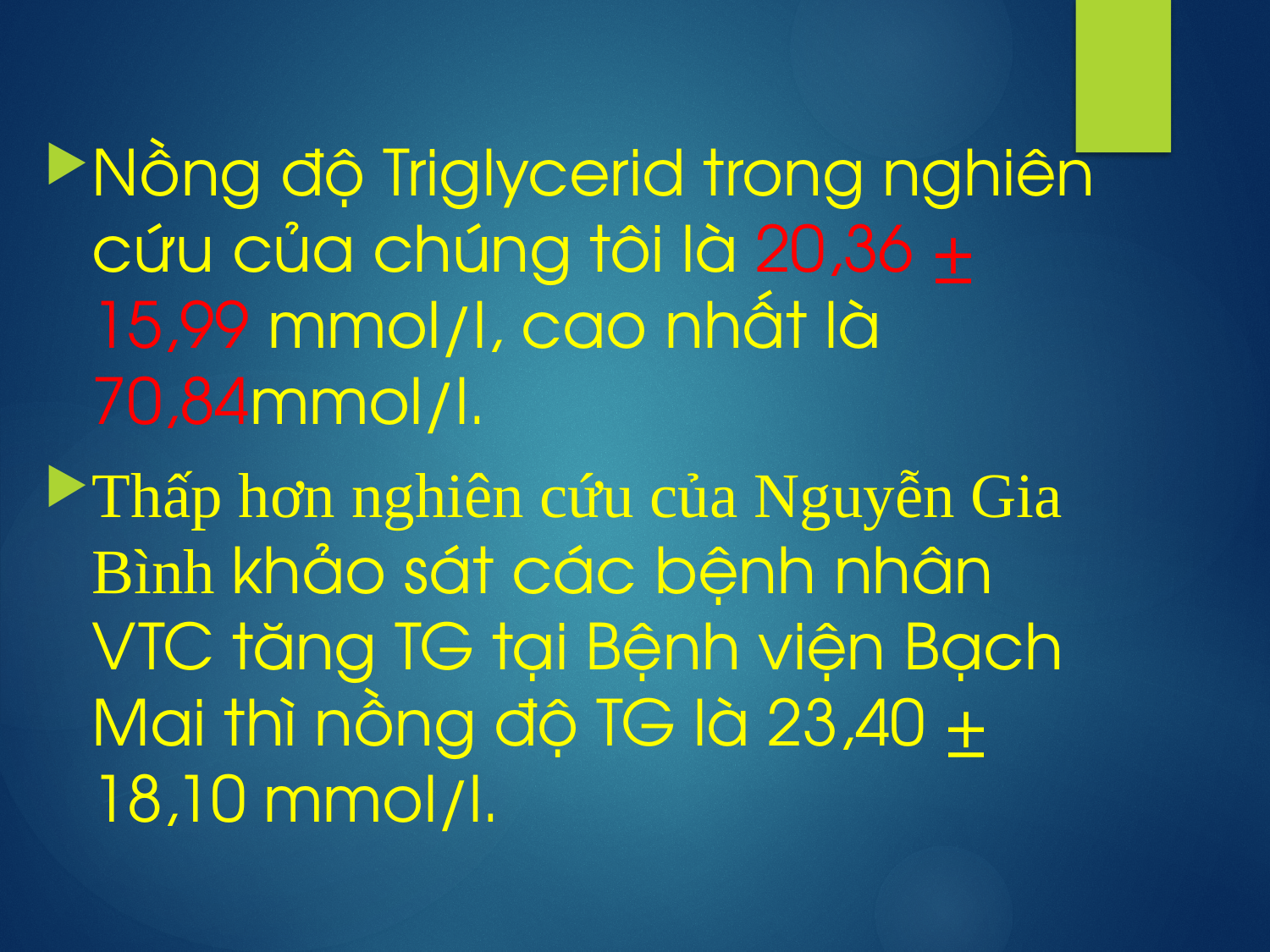

Nồng độ Triglycerid trong nghiên cứu của chúng tôi là 20,36 ± 15,99 mmol/l, cao nhất là 70,84mmol/l.
Thấp hơn nghiên cứu của Nguyễn Gia Bình khảo sát các bệnh nhân VTC tăng TG tại Bệnh viện Bạch Mai thì nồng độ TG là 23,40 ± 18,10 mmol/l.